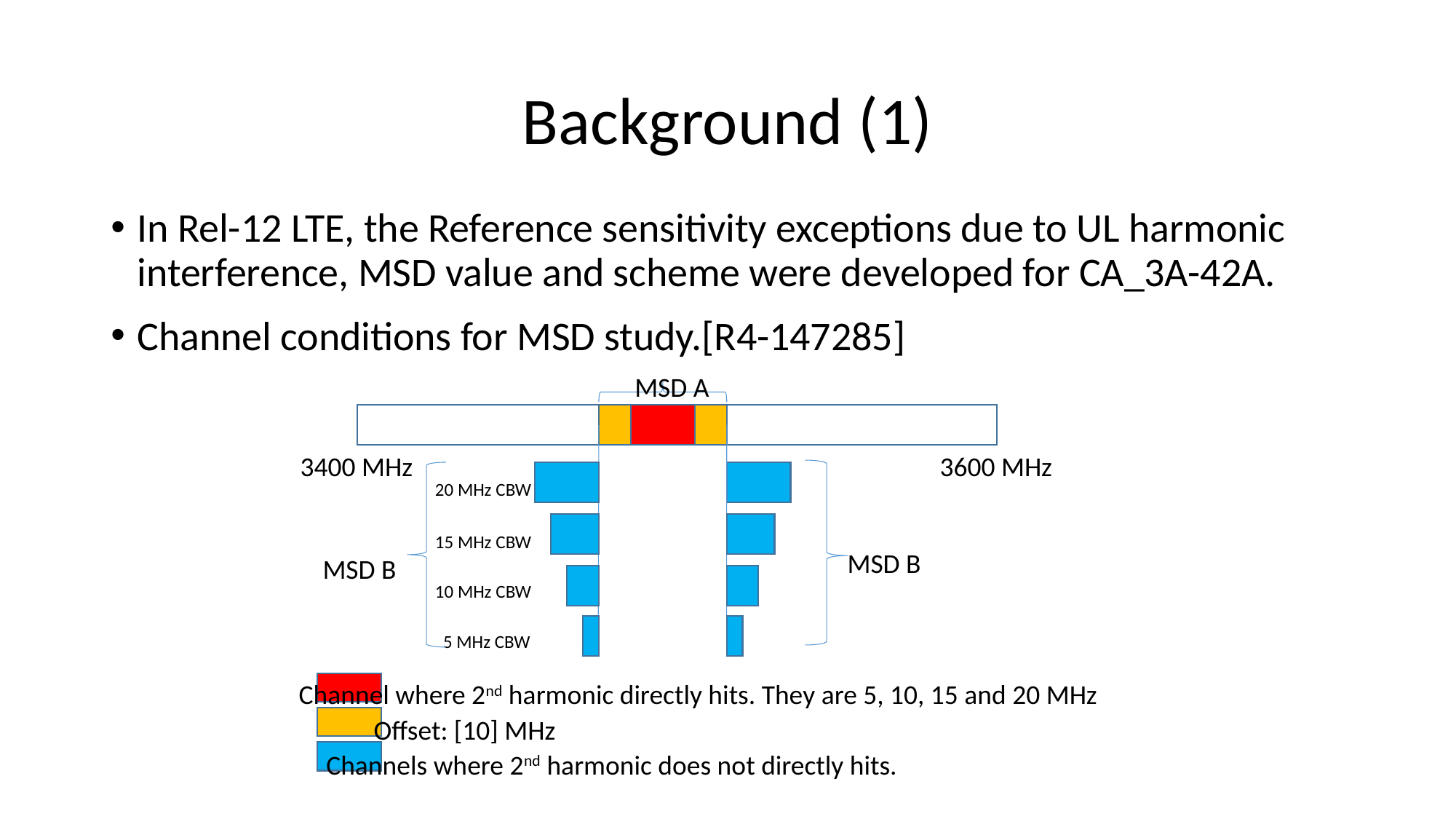

# Background (1)
In Rel-12 LTE, the Reference sensitivity exceptions due to UL harmonic interference, MSD value and scheme were developed for CA_3A-42A.
Channel conditions for MSD study.[R4-147285]

MSD A

3400 MHz
3600 MHz

20 MHz CBW

15 MHz CBW
MSD B
MSD B

10 MHz CBW

5 MHz CBW
Channel where 2nd harmonic directly hits. They are 5, 10, 15 and 20 MHz

Offset: [10] MHz

Channels where 2nd harmonic does not directly hits.